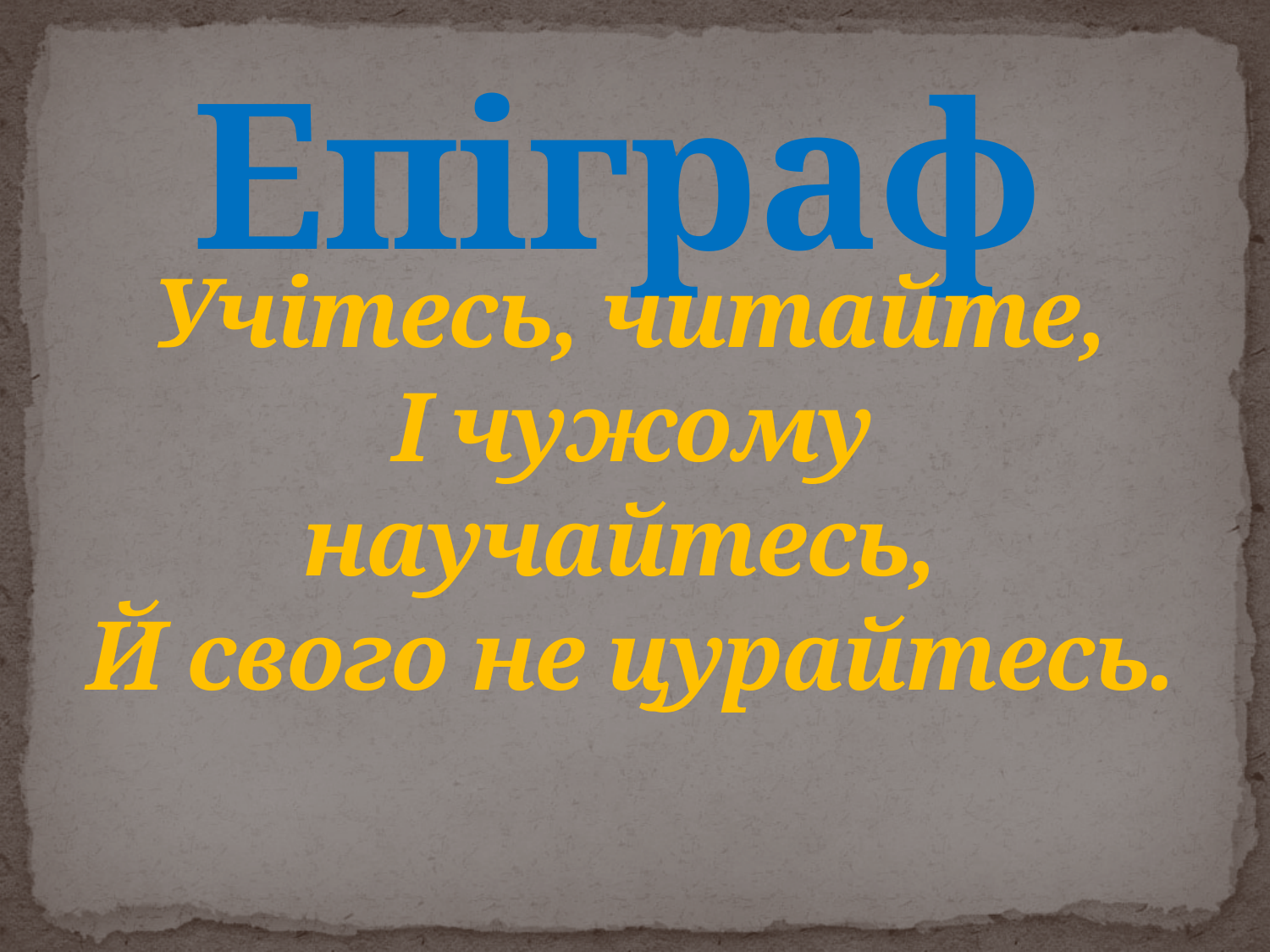

# Епіграф
 Учітесь, читайте,
І чужому научайтесь,
Й свого не цурайтесь.